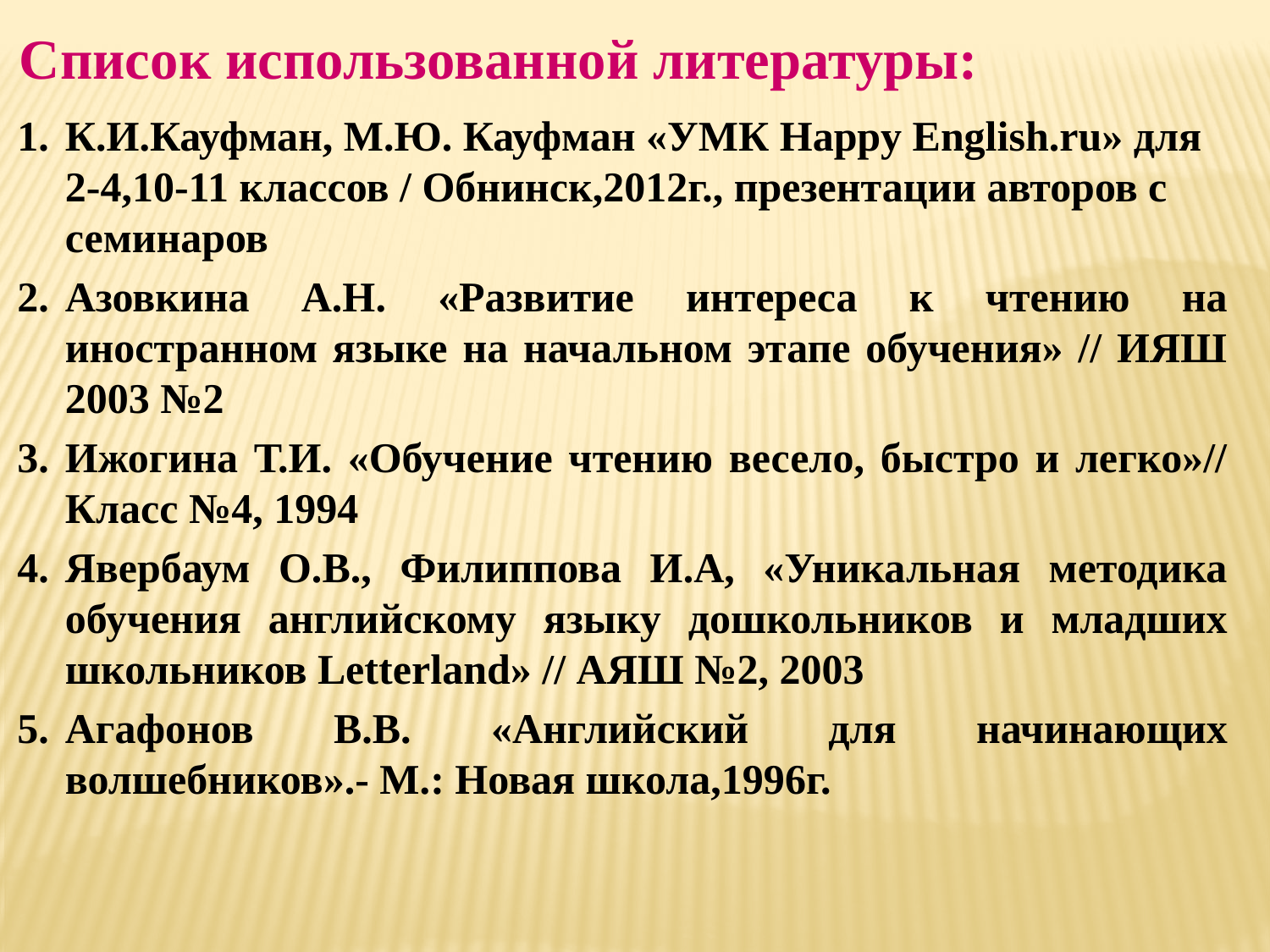

Список использованной литературы:
К.И.Кауфман, М.Ю. Кауфман «УМК Happy English.ru» для 2-4,10-11 классов / Обнинск,2012г., презентации авторов с семинаров
Азовкина А.Н. «Развитие интереса к чтению на иностранном языке на начальном этапе обучения» // ИЯШ 2003 №2
Ижогина Т.И. «Обучение чтению весело, быстро и легко»// Класс №4, 1994
Явербаум О.В., Филиппова И.А, «Уникальная методика обучения английскому языку дошкольников и младших школьников Letterland» // АЯШ №2, 2003
Агафонов В.В. «Английский для начинающих волшебников».- М.: Новая школа,1996г.